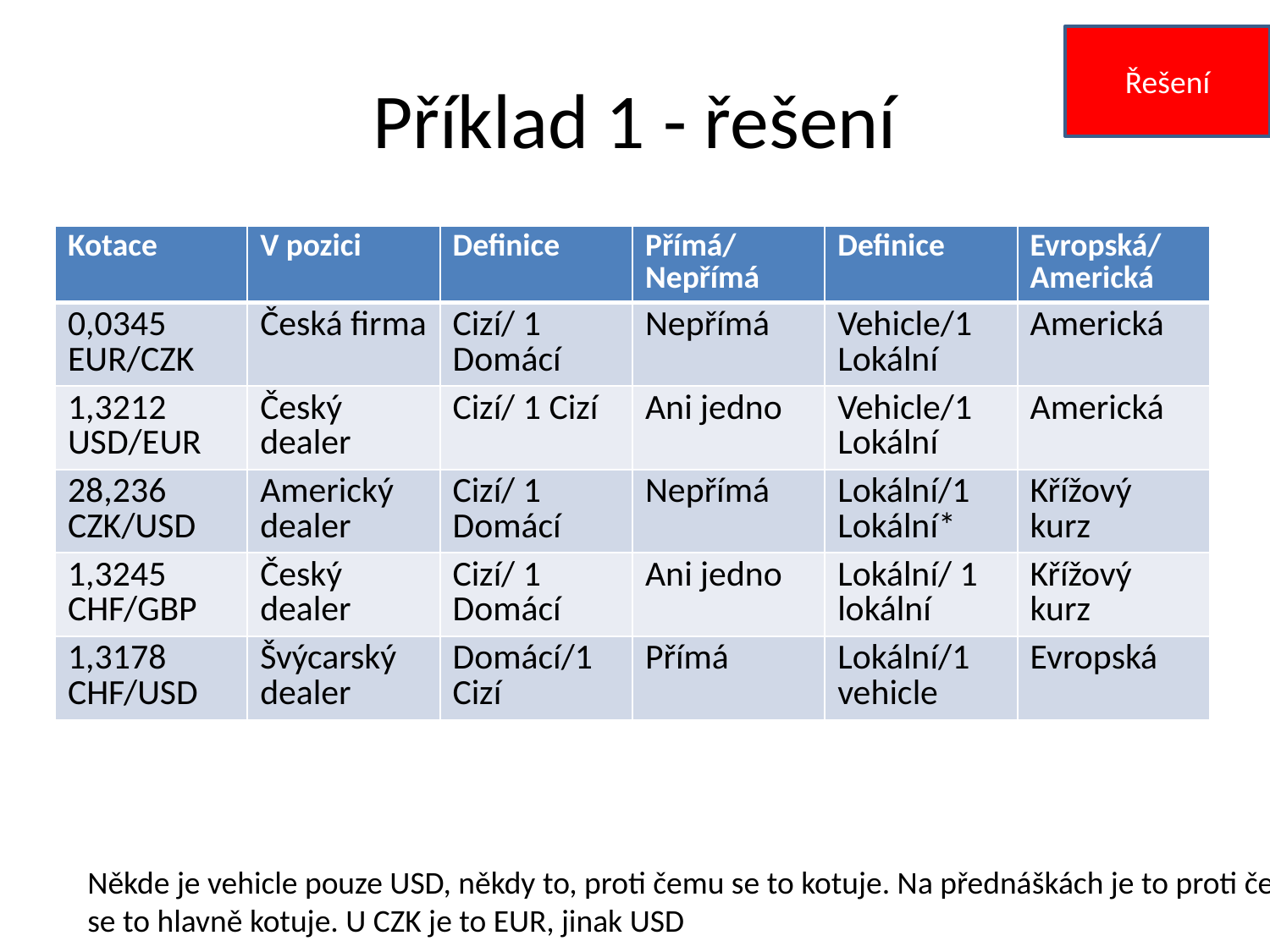

Řešení
# Příklad 1 - řešení
| Kotace | V pozici | Definice | Přímá/Nepřímá | Definice | Evropská/Americká |
| --- | --- | --- | --- | --- | --- |
| 0,0345 EUR/CZK | Česká firma | Cizí/ 1 Domácí | Nepřímá | Vehicle/1 Lokální | Americká |
| 1,3212 USD/EUR | Český dealer | Cizí/ 1 Cizí | Ani jedno | Vehicle/1 Lokální | Americká |
| 28,236 CZK/USD | Americký dealer | Cizí/ 1 Domácí | Nepřímá | Lokální/1 Lokální\* | Křížový kurz |
| 1,3245 CHF/GBP | Český dealer | Cizí/ 1 Domácí | Ani jedno | Lokální/ 1 lokální | Křížový kurz |
| 1,3178 CHF/USD | Švýcarský dealer | Domácí/1 Cizí | Přímá | Lokální/1 vehicle | Evropská |
Někde je vehicle pouze USD, někdy to, proti čemu se to kotuje. Na přednáškách je to proti čemu se to hlavně kotuje. U CZK je to EUR, jinak USD